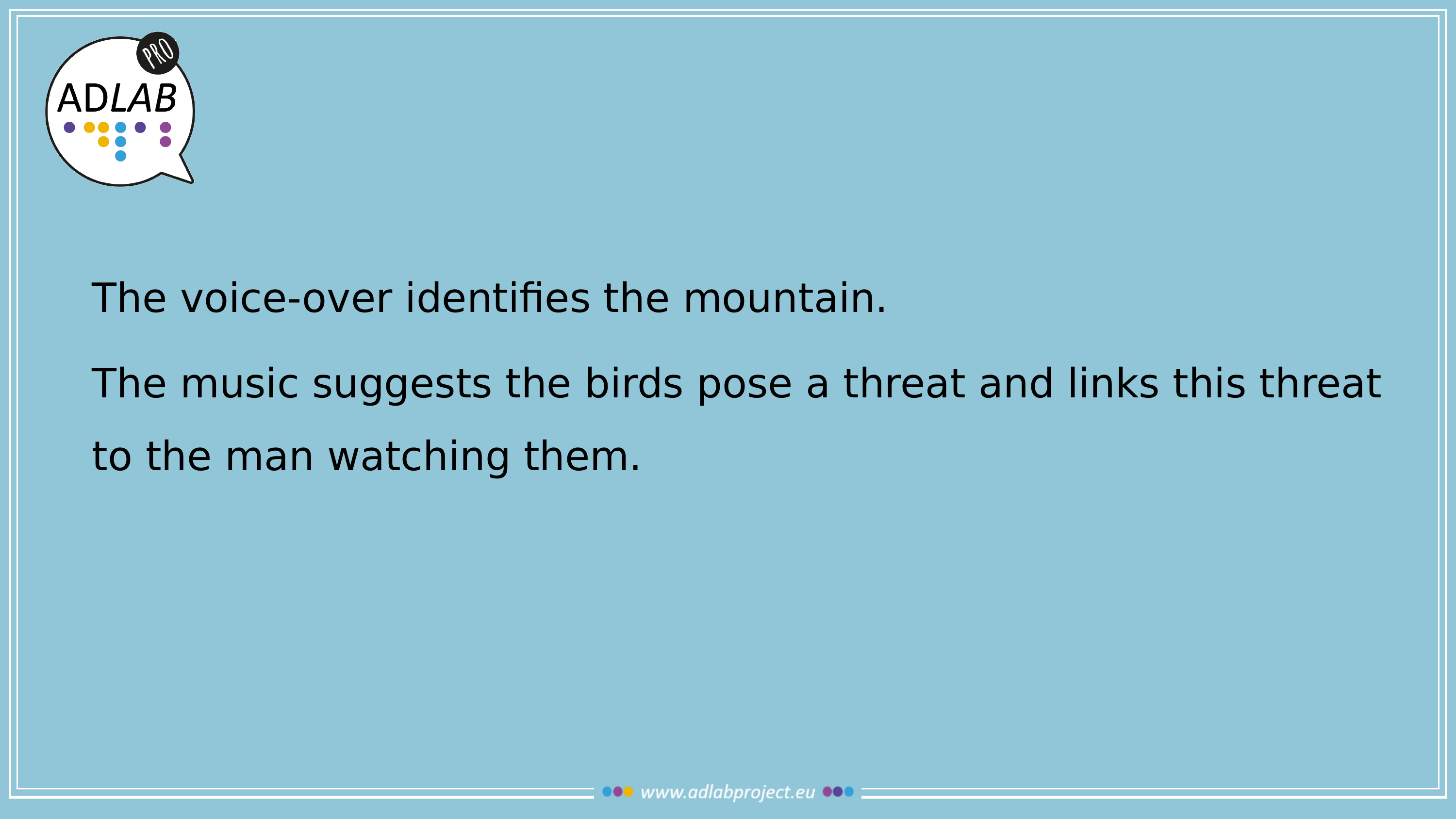

The voice-over identifies the mountain.
The music suggests the birds pose a threat and links this threat to the man watching them.